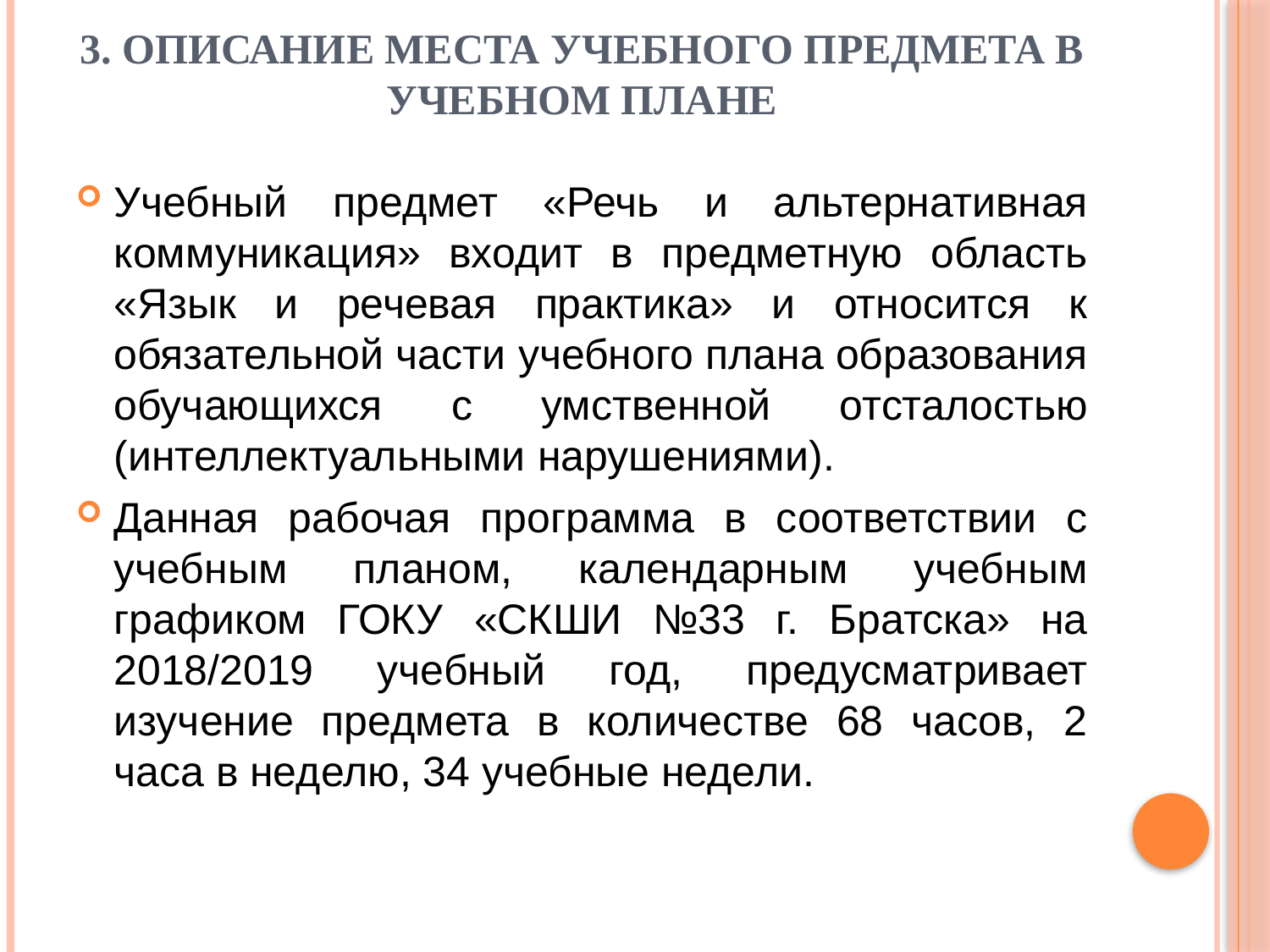

# 3. Описание места учебного предмета в учебном плане
Учебный предмет «Речь и альтернативная коммуникация» входит в предметную область «Язык и речевая практика» и относится к обязательной части учебного плана образования обучающихся с умственной отсталостью (интеллектуальными нарушениями).
Данная рабочая программа в соответствии с учебным планом, календарным учебным графиком ГОКУ «СКШИ №33 г. Братска» на 2018/2019 учебный год, предусматривает изучение предмета в количестве 68 часов, 2 часа в неделю, 34 учебные недели.